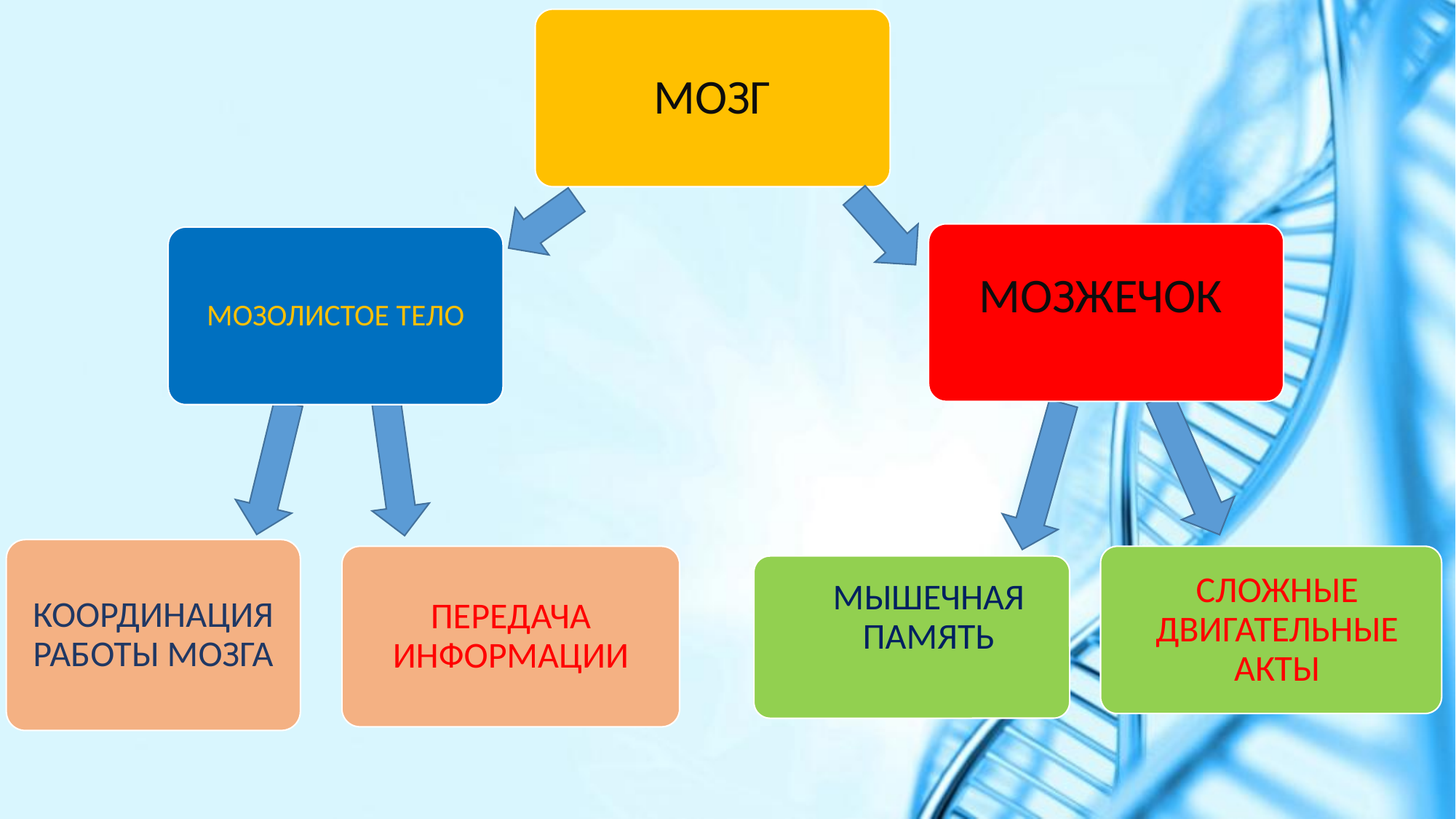

МОЗГ

МОЗЖЕЧОК

МОЗОЛИСТОЕ ТЕЛО

КООРДИНАЦИЯ РАБОТЫ МОЗГА
МЫШЕЧНАЯ ПАМЯТЬ

ПЕРЕДАЧА ИНФОРМАЦИИ

СЛОЖНЫЕ ДВИГАТЕЛЬНЫЕ АКТЫ